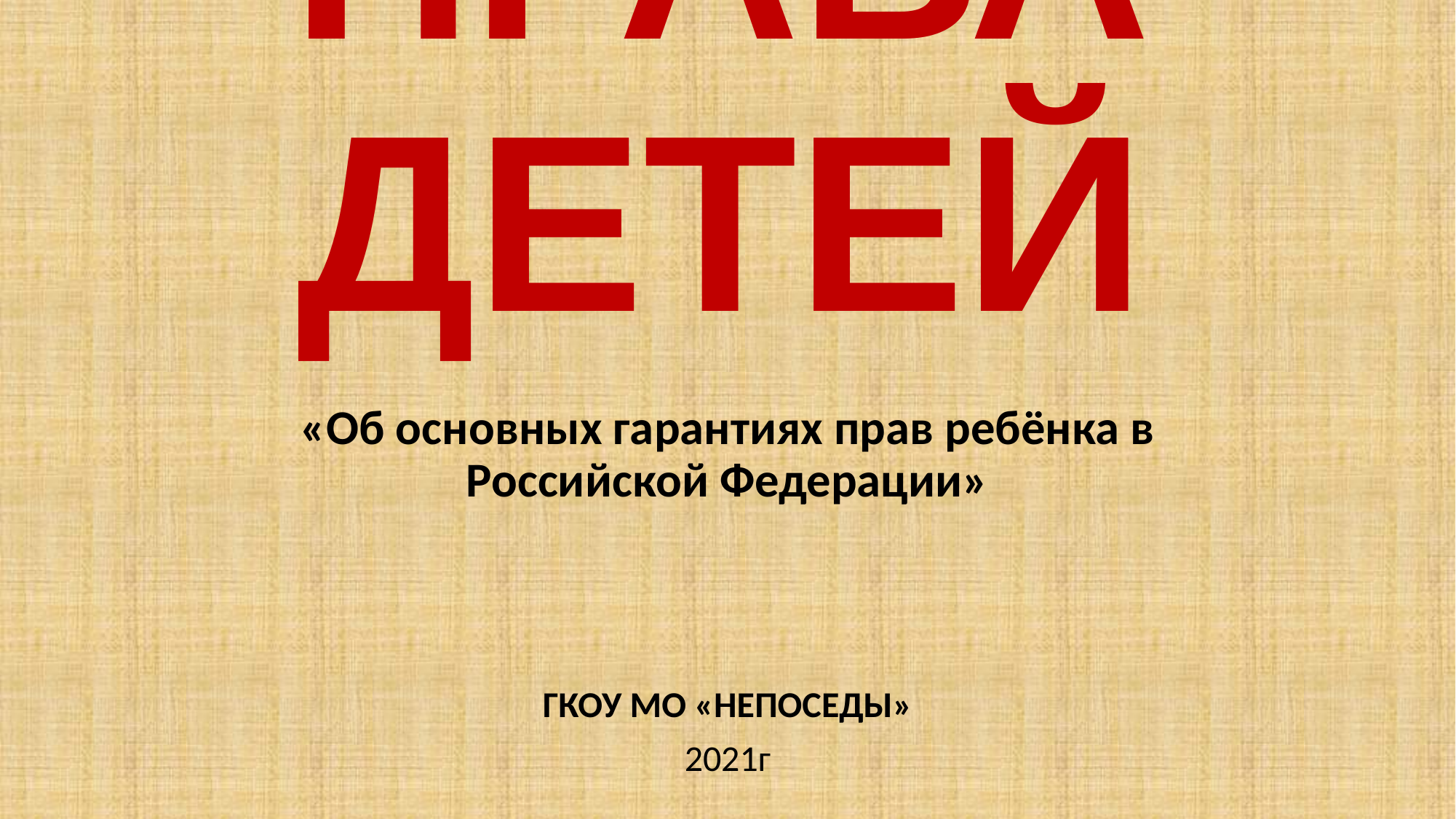

# ПРАВА ДЕТЕЙ
«Об основных гарантиях прав ребёнка в Российской Федерации»

ГКОУ МО «НЕПОСЕДЫ»
2021г